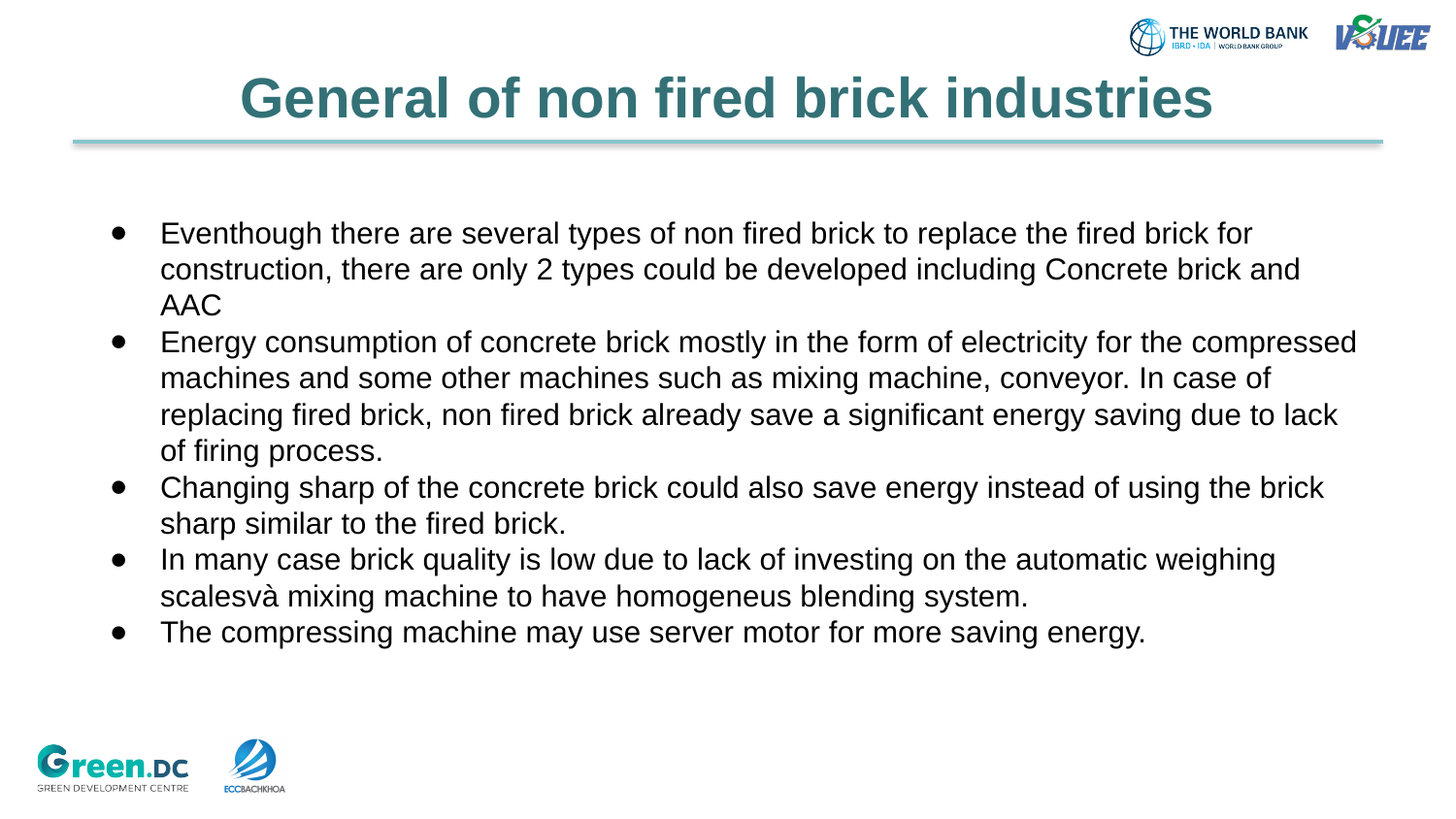

# General of non fired brick industries
Eventhough there are several types of non fired brick to replace the fired brick for construction, there are only 2 types could be developed including Concrete brick and AAC
Energy consumption of concrete brick mostly in the form of electricity for the compressed machines and some other machines such as mixing machine, conveyor. In case of replacing fired brick, non fired brick already save a significant energy saving due to lack of firing process.
Changing sharp of the concrete brick could also save energy instead of using the brick sharp similar to the fired brick.
In many case brick quality is low due to lack of investing on the automatic weighing scalesvà mixing machine to have homogeneus blending system.
The compressing machine may use server motor for more saving energy.